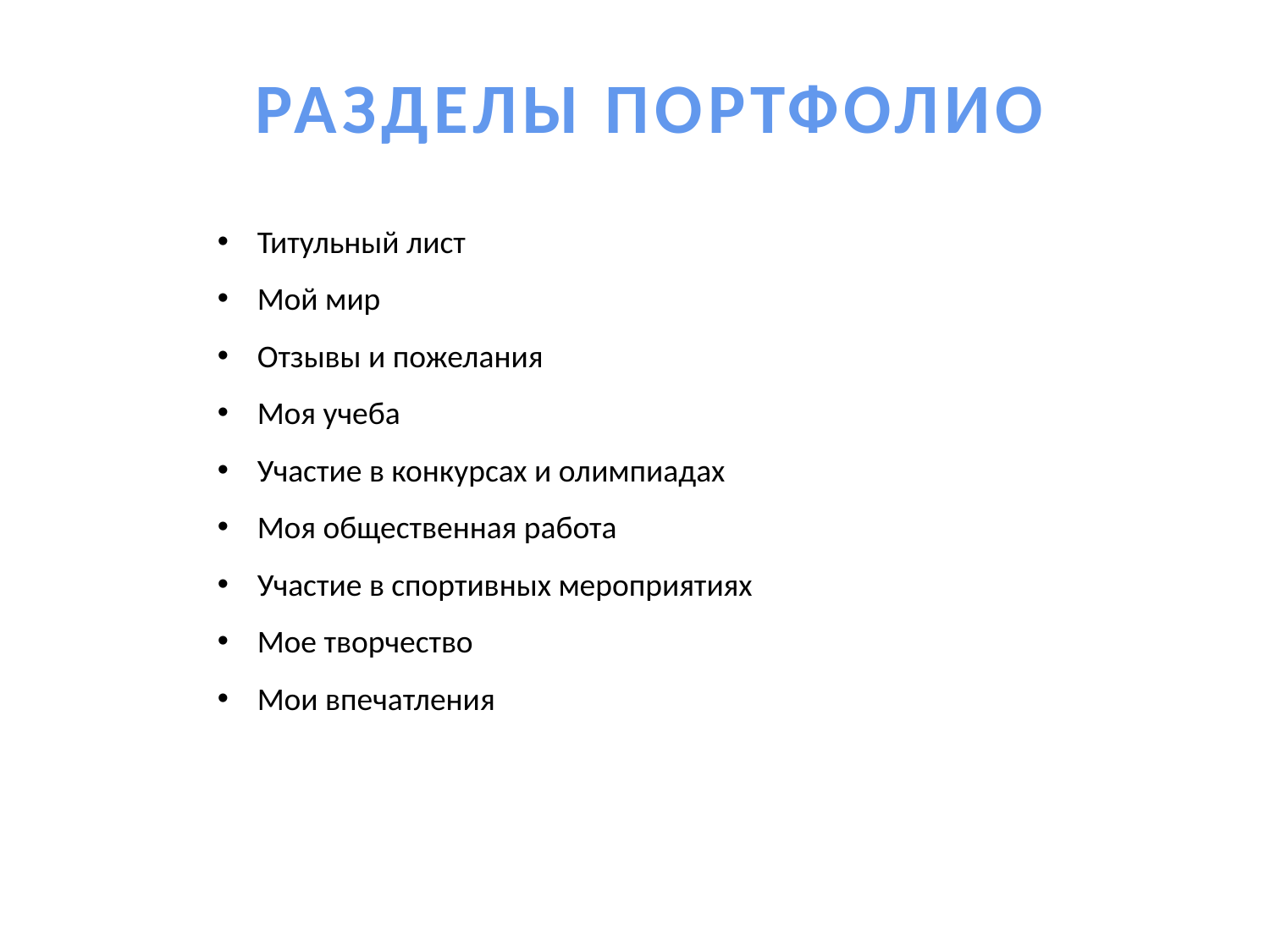

РАЗДЕЛЫ ПОРТФОЛИО
Титульный лист
Мой мир
Отзывы и пожелания
Моя учеба
Участие в конкурсах и олимпиадах
Моя общественная работа
Участие в спортивных мероприятиях
Мое творчество
Мои впечатления